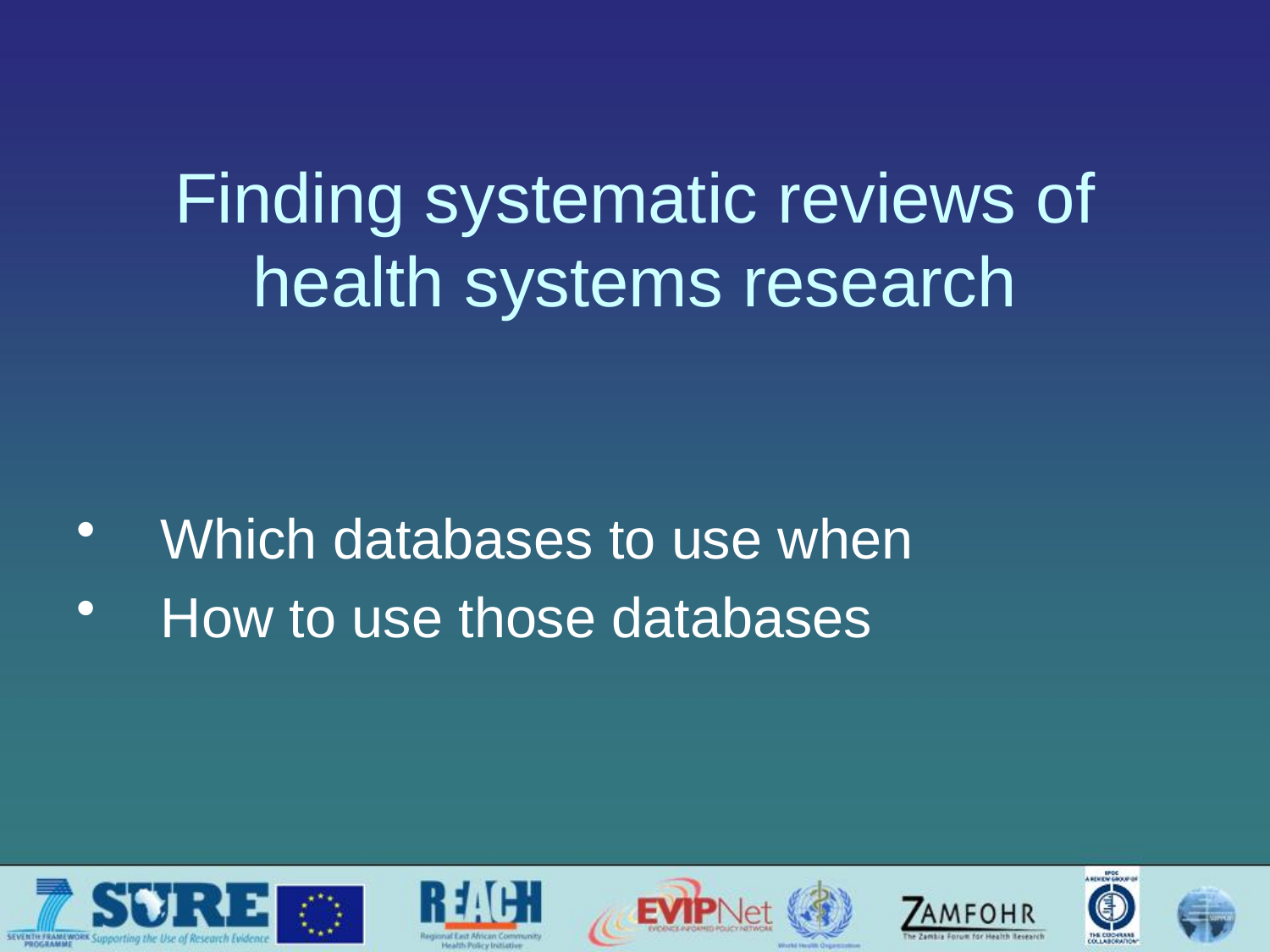

# Finding systematic reviews of health systems research
Which databases to use when
How to use those databases